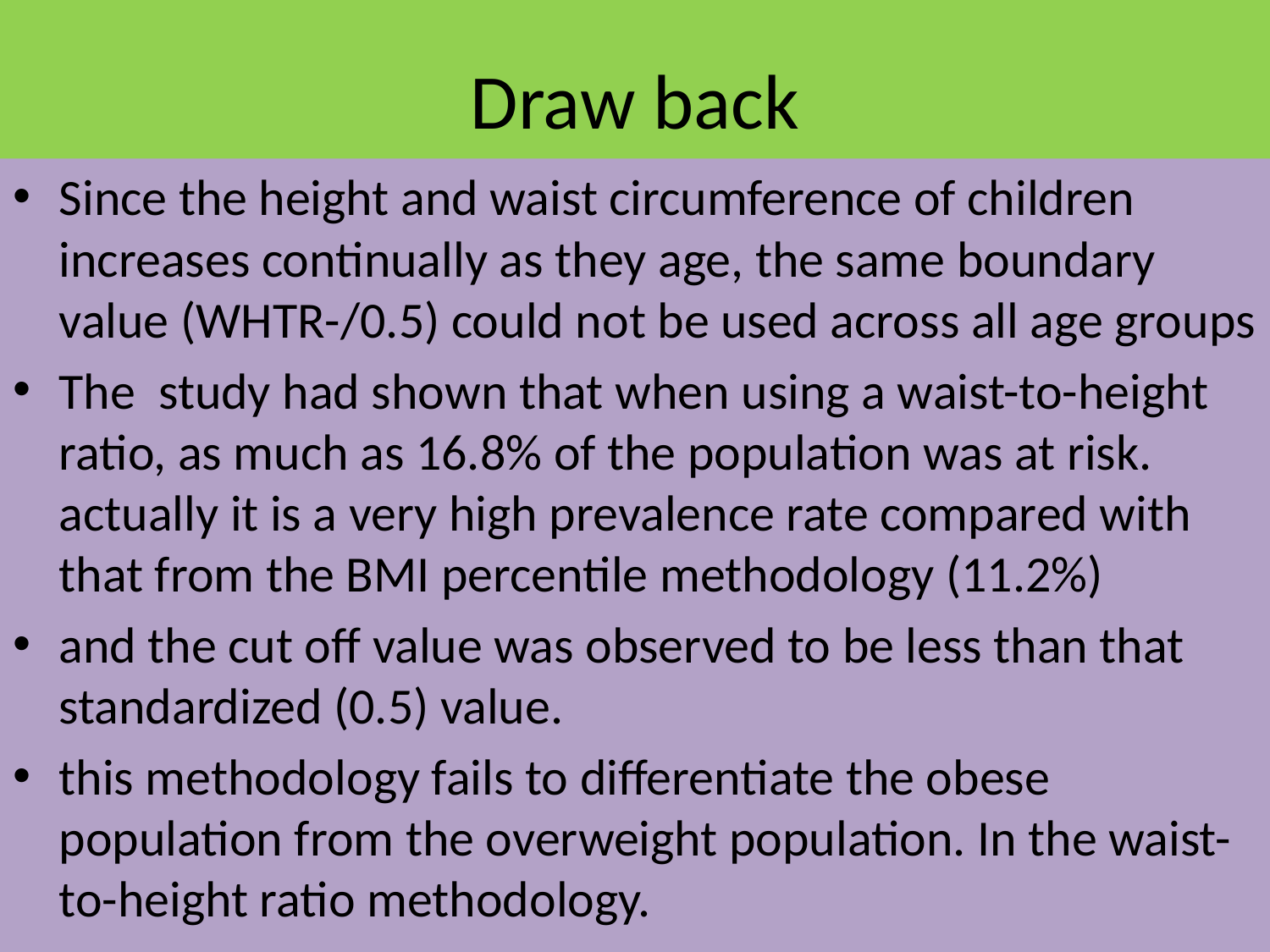

# Draw back
Since the height and waist circumference of children increases continually as they age, the same boundary value (WHTR-/0.5) could not be used across all age groups
The  study had shown that when using a waist-to-height ratio, as much as 16.8% of the population was at risk. actually it is a very high prevalence rate compared with that from the BMI percentile methodology (11.2%)
and the cut off value was observed to be less than that standardized (0.5) value.
this methodology fails to differentiate the obese population from the overweight population. In the waist-to-height ratio methodology.